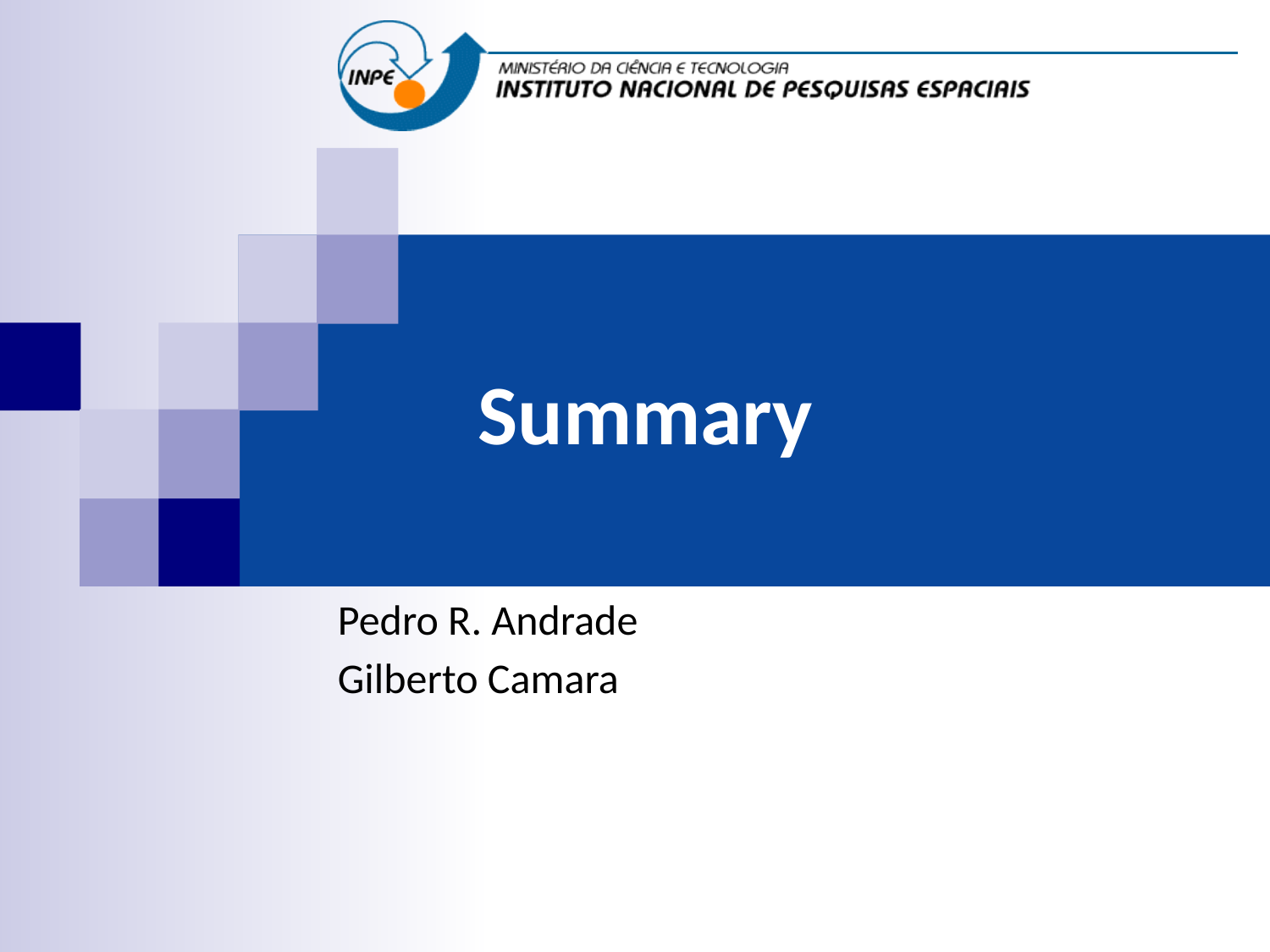

# Summary
Pedro R. Andrade
Gilberto Camara